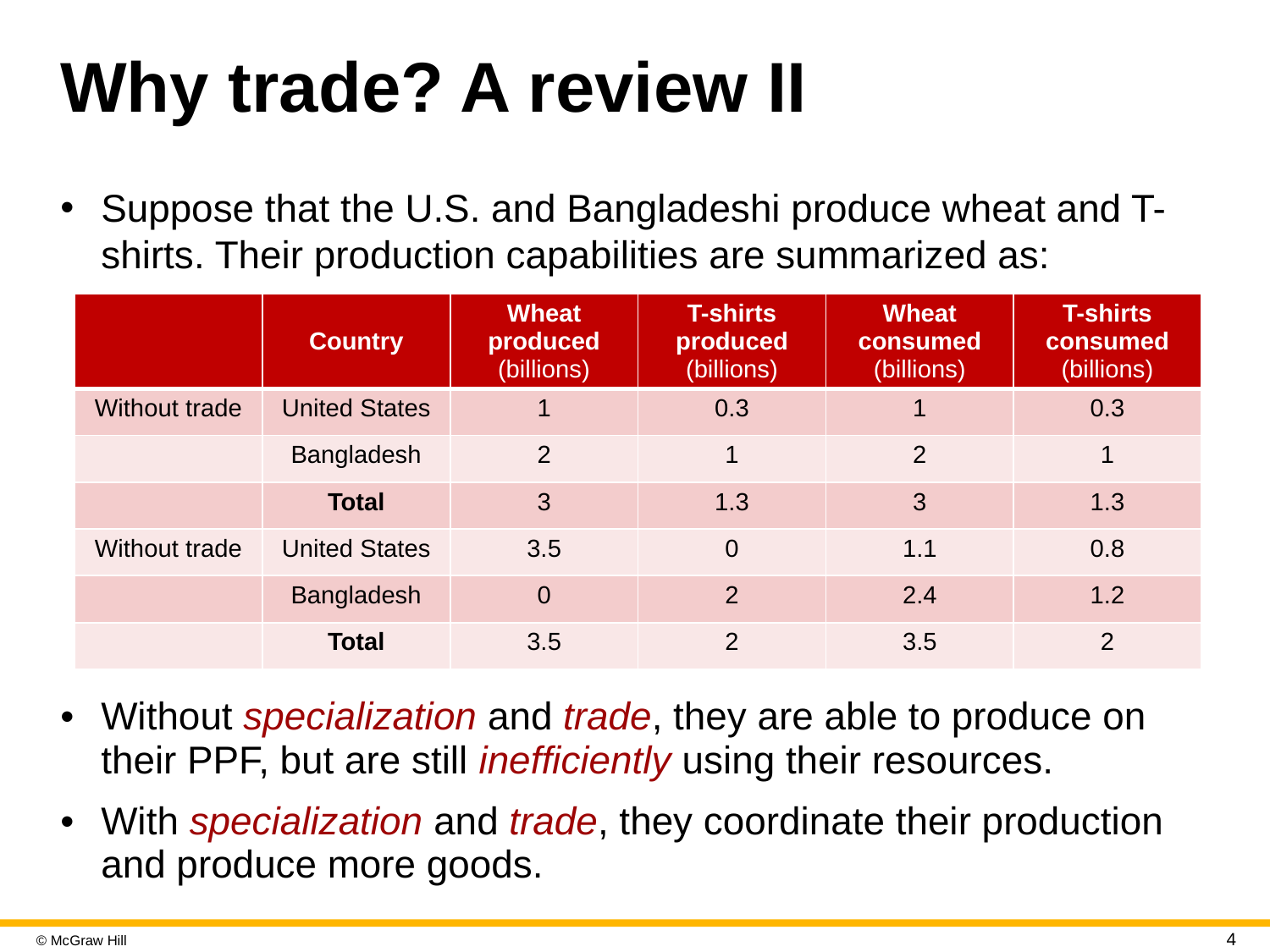

# Why trade? A review II
Suppose that the U.S. and Bangladeshi produce wheat and T-shirts. Their production capabilities are summarized as:
|  | Country | Wheat produced (billions) | T-shirts produced (billions) | Wheat consumed (billions) | T-shirts consumed (billions) |
| --- | --- | --- | --- | --- | --- |
| Without trade | United States | 1 | 0.3 | 1 | 0.3 |
|  | Bangladesh | 2 | 1 | 2 | 1 |
|  | Total | 3 | 1.3 | 3 | 1.3 |
| Without trade | United States | 3.5 | 0 | 1.1 | 0.8 |
|  | Bangladesh | 0 | 2 | 2.4 | 1.2 |
|  | Total | 3.5 | 2 | 3.5 | 2 |
Without specialization and trade, they are able to produce on their PPF, but are still inefficiently using their resources.
With specialization and trade, they coordinate their production and produce more goods.